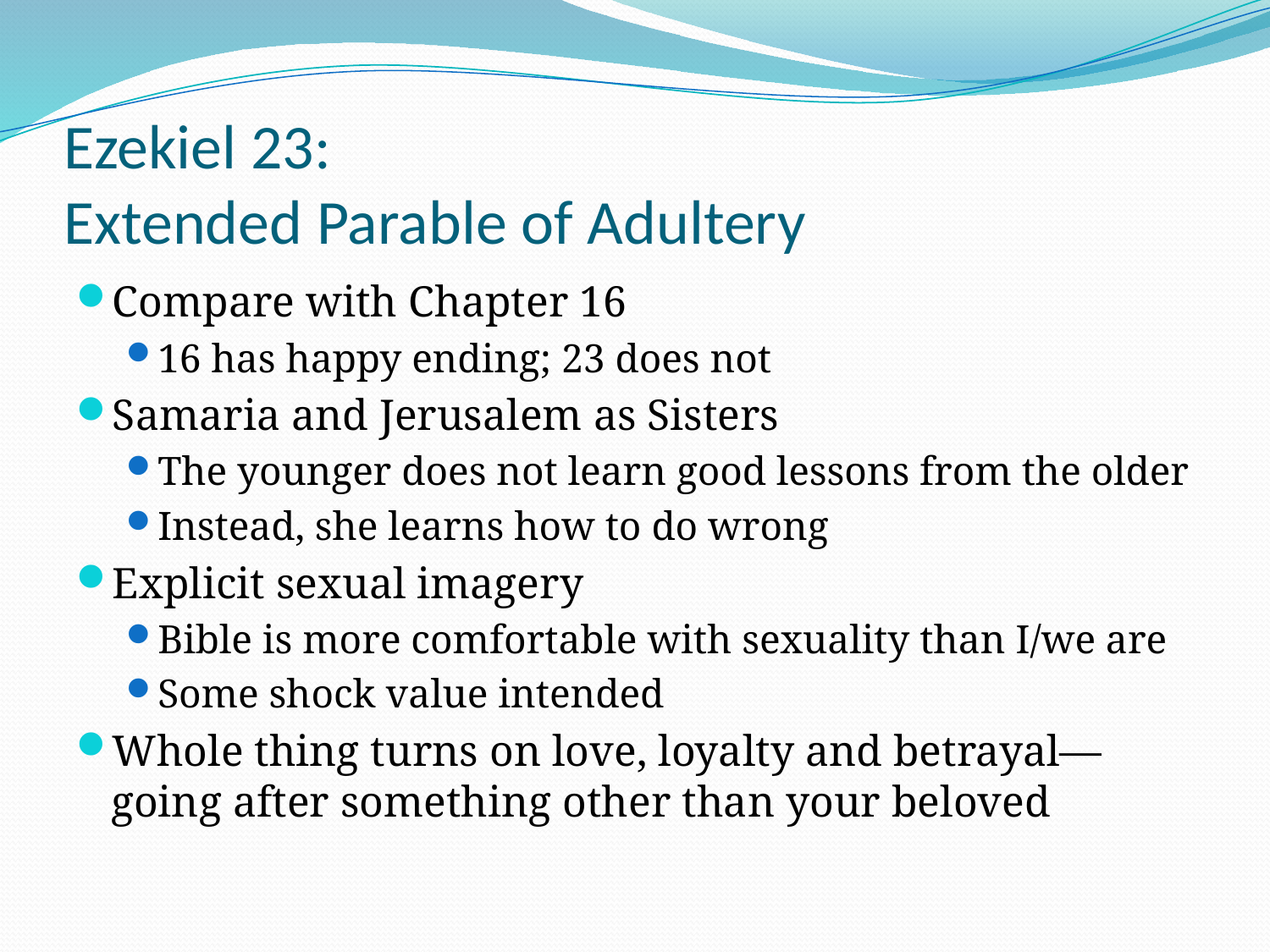

# Ezekiel 23: Extended Parable of Adultery
Compare with Chapter 16
16 has happy ending; 23 does not
Samaria and Jerusalem as Sisters
The younger does not learn good lessons from the older
Instead, she learns how to do wrong
Explicit sexual imagery
Bible is more comfortable with sexuality than I/we are
Some shock value intended
Whole thing turns on love, loyalty and betrayal—going after something other than your beloved